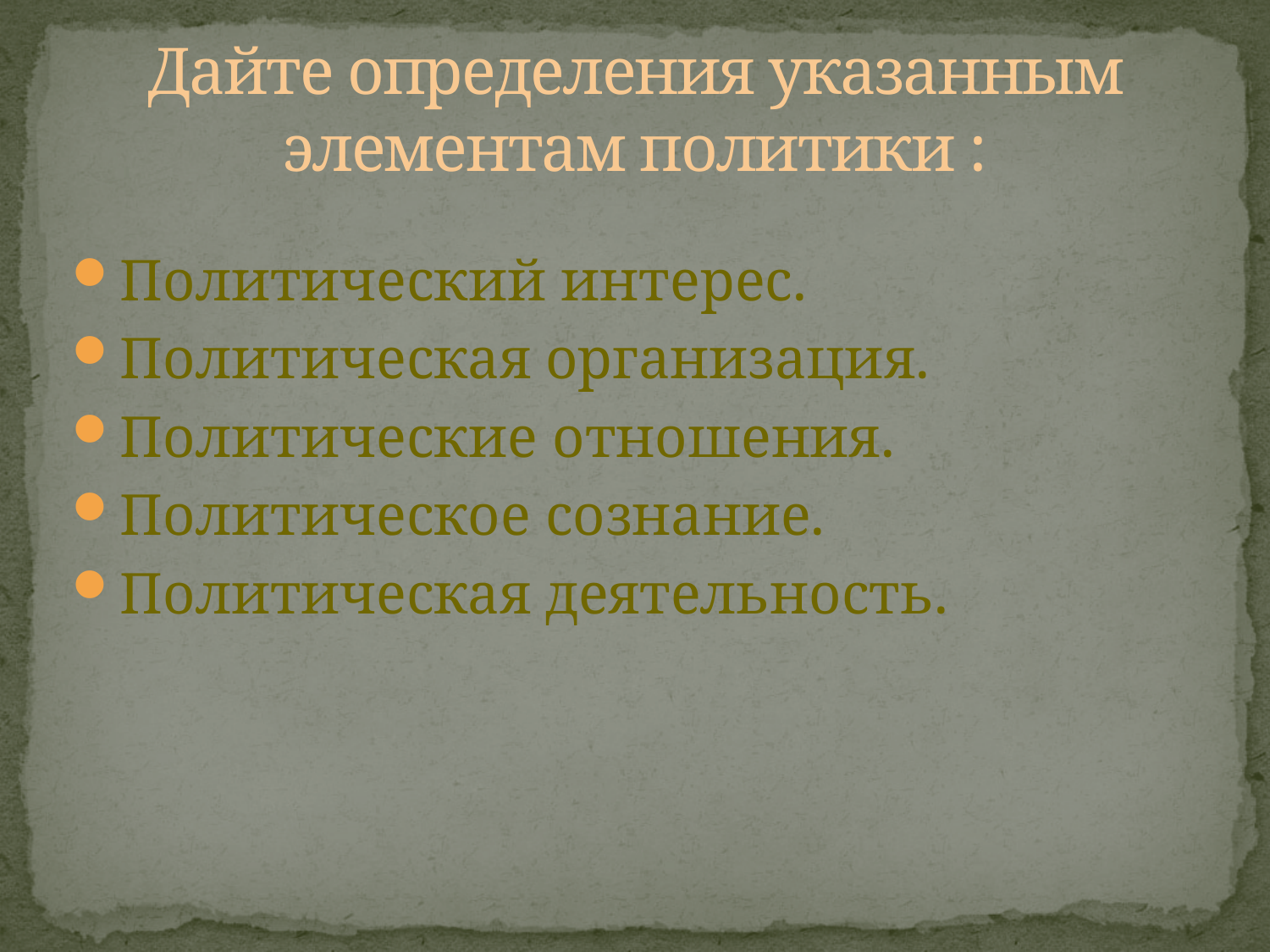

# Дайте определения указанным элементам политики :
Политический интерес.
Политическая организация.
Политические отношения.
Политическое сознание.
Политическая деятельность.